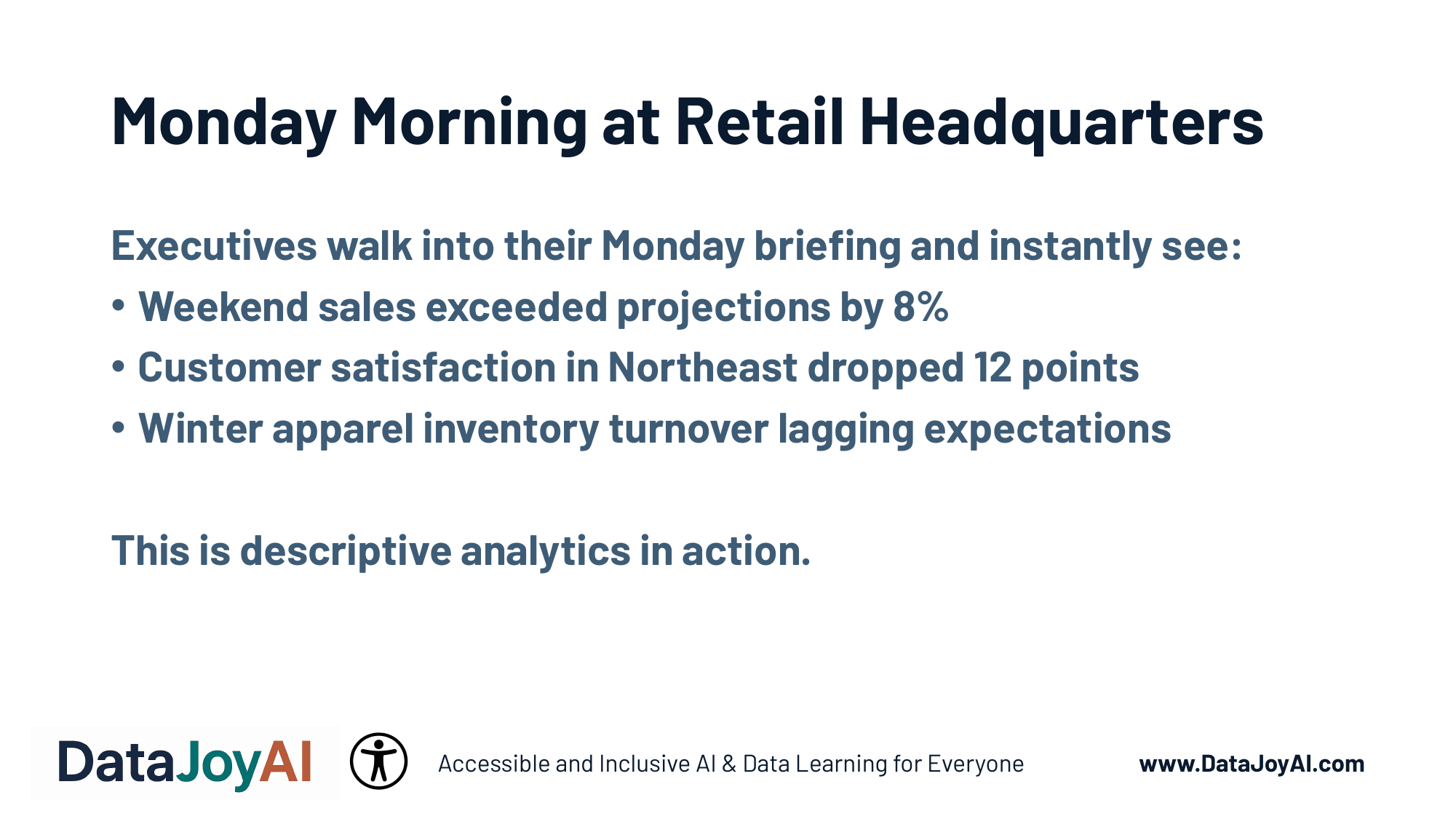

# Monday Morning at Retail Headquarters
Executives walk into their Monday briefing and instantly see:
Weekend sales exceeded projections by 8%
Customer satisfaction in Northeast dropped 12 points
Winter apparel inventory turnover lagging expectations

This is descriptive analytics in action.